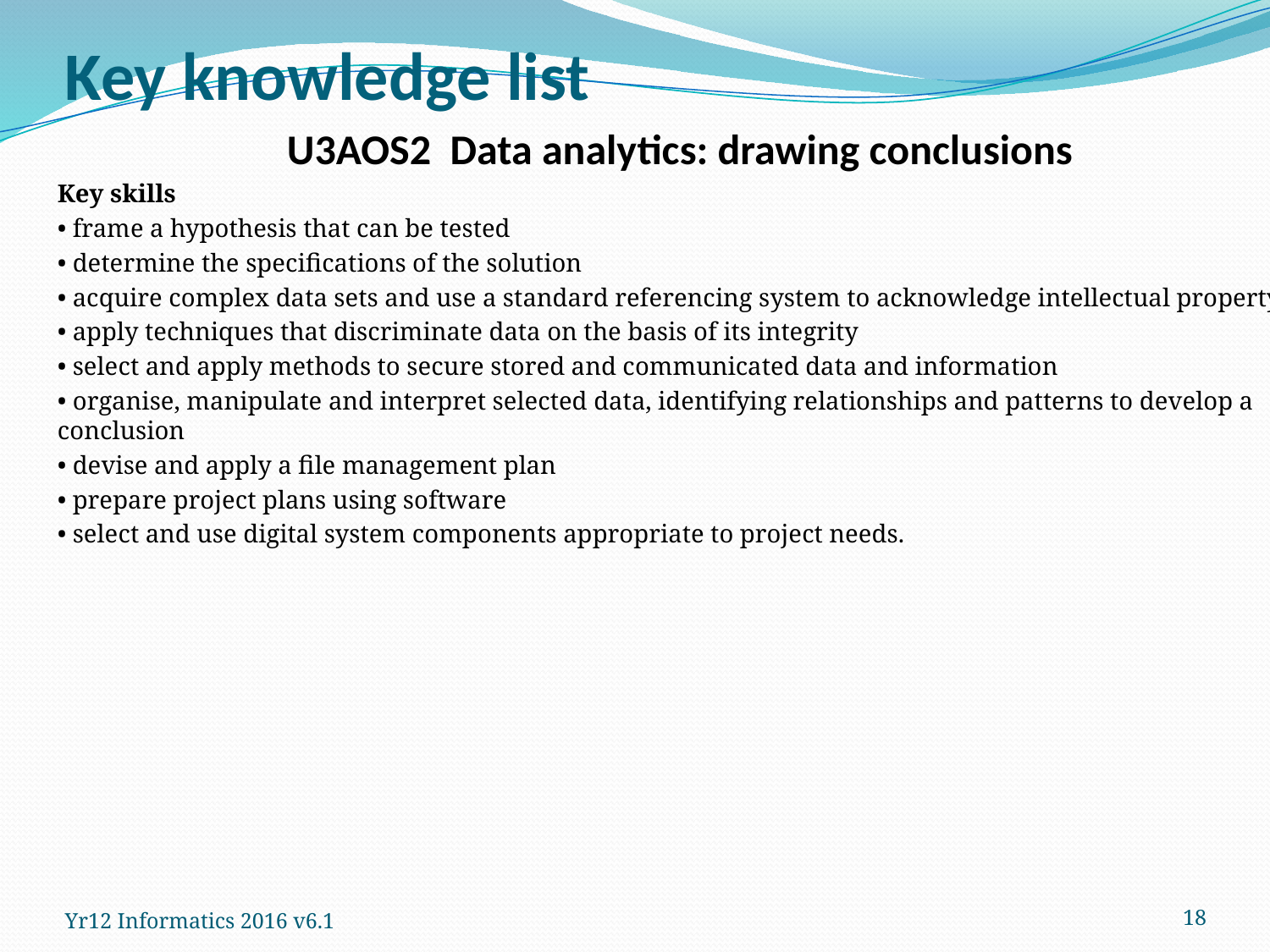

# Key knowledge list
U3AOS2  Data analytics: drawing conclusions
Key skills
• frame a hypothesis that can be tested
• determine the specifications of the solution
• acquire complex data sets and use a standard referencing system to acknowledge intellectual property
• apply techniques that discriminate data on the basis of its integrity
• select and apply methods to secure stored and communicated data and information
• organise, manipulate and interpret selected data, identifying relationships and patterns to develop a conclusion
• devise and apply a file management plan
• prepare project plans using software
• select and use digital system components appropriate to project needs.
18
Yr12 Informatics 2016 v6.1